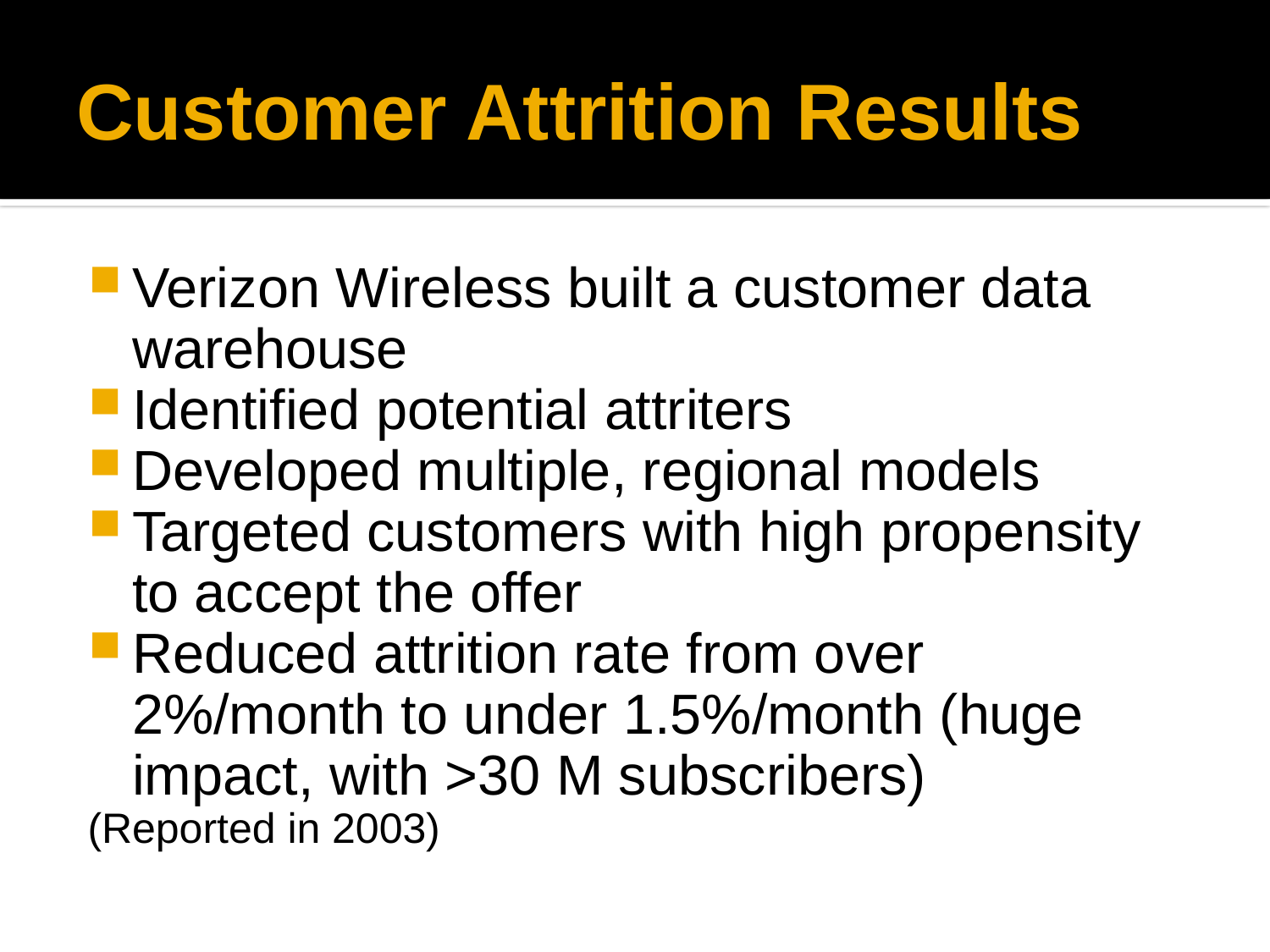

# Customer Attrition Results
Verizon Wireless built a customer data warehouse
Identified potential attriters
Developed multiple, regional models
Targeted customers with high propensity to accept the offer
Reduced attrition rate from over 2%/month to under 1.5%/month (huge impact, with >30 M subscribers)
(Reported in 2003)